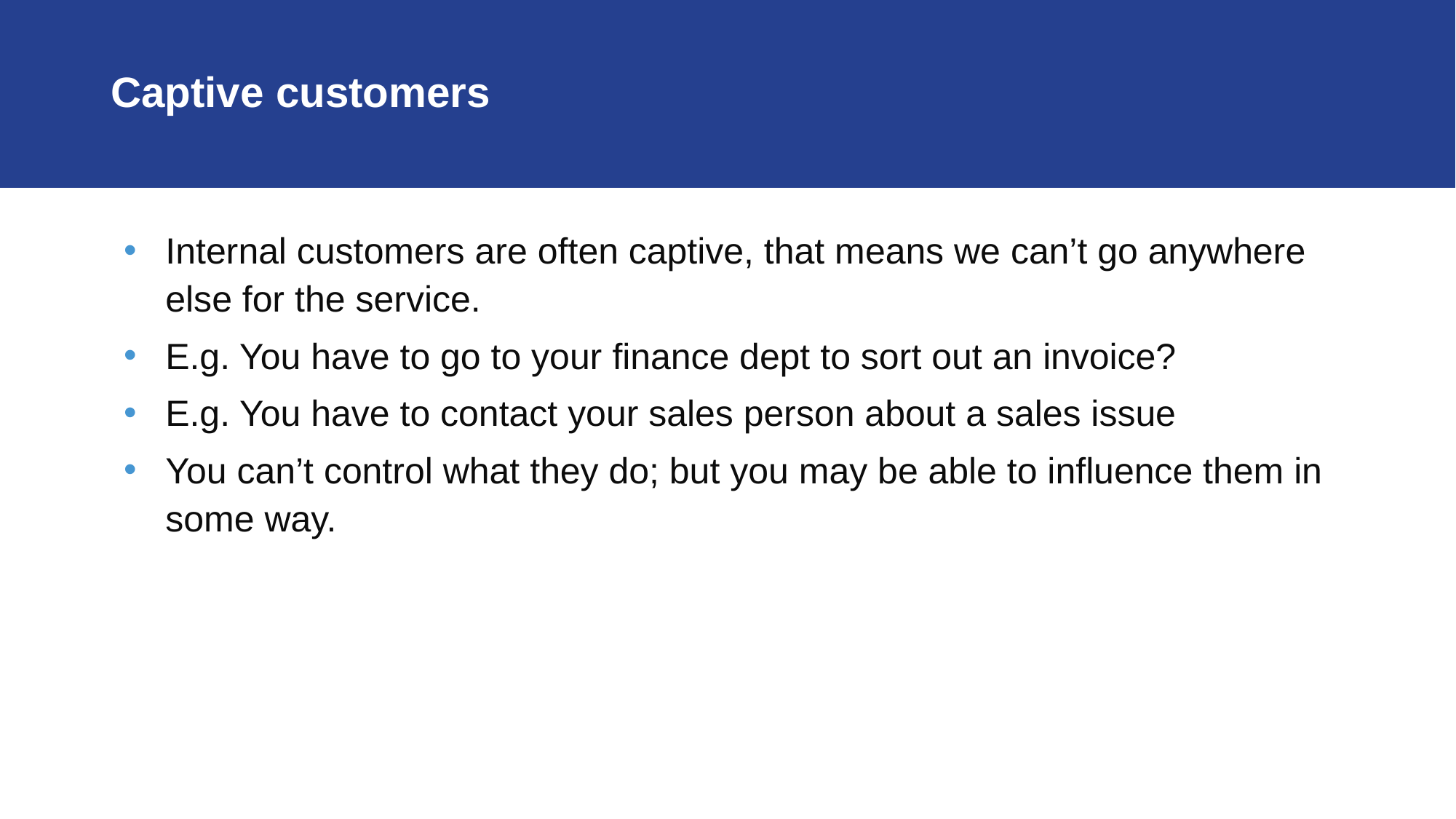

# Captive customers
Internal customers are often captive, that means we can’t go anywhere else for the service.
E.g. You have to go to your finance dept to sort out an invoice?
E.g. You have to contact your sales person about a sales issue
You can’t control what they do; but you may be able to influence them in some way.